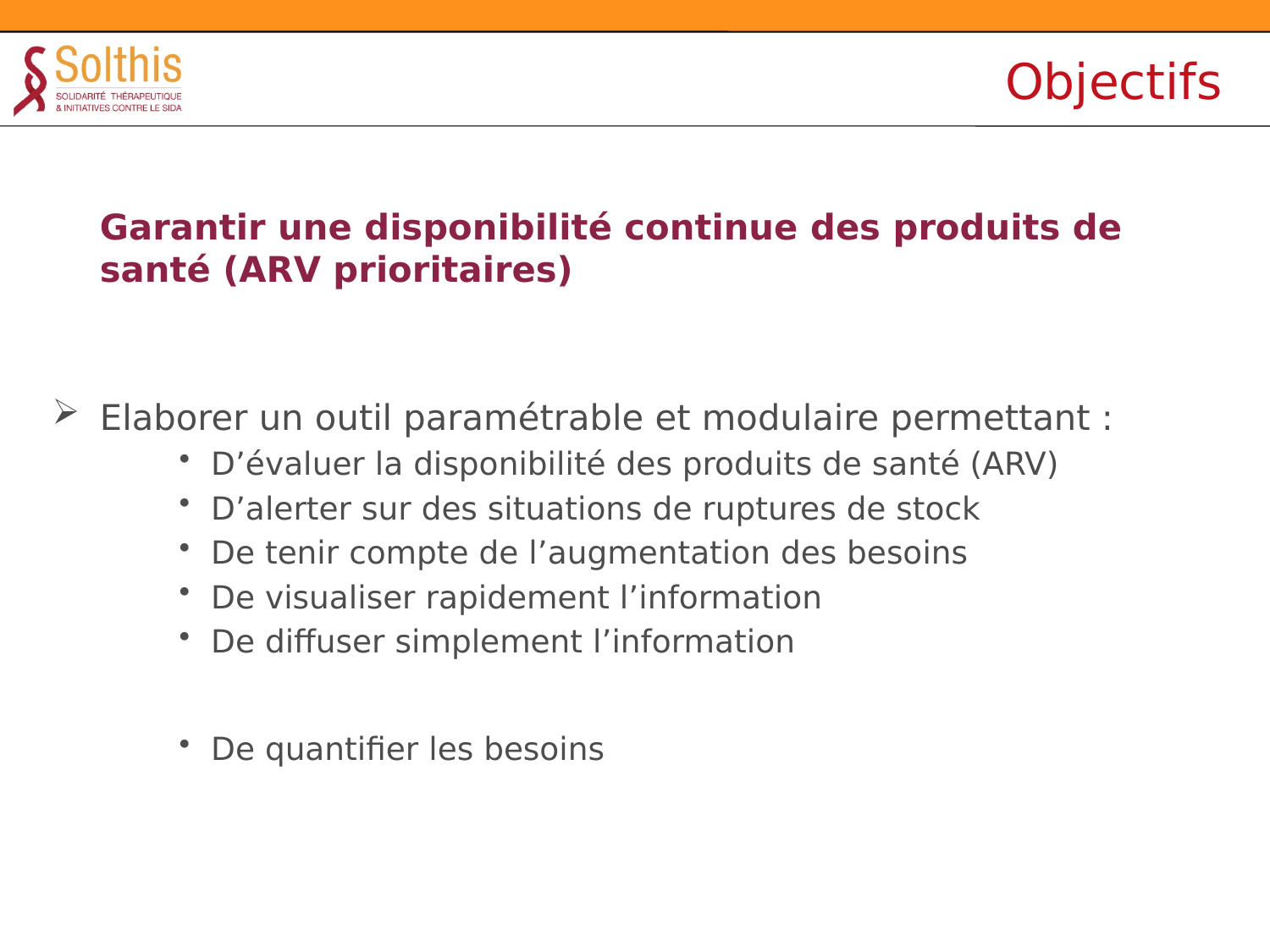

# Objectifs

	Garantir une disponibilité continue des produits de santé (ARV prioritaires)

Elaborer un outil paramétrable et modulaire permettant :
D’évaluer la disponibilité des produits de santé (ARV)
D’alerter sur des situations de ruptures de stock
De tenir compte de l’augmentation des besoins
De visualiser rapidement l’information
De diffuser simplement l’information

De quantifier les besoins